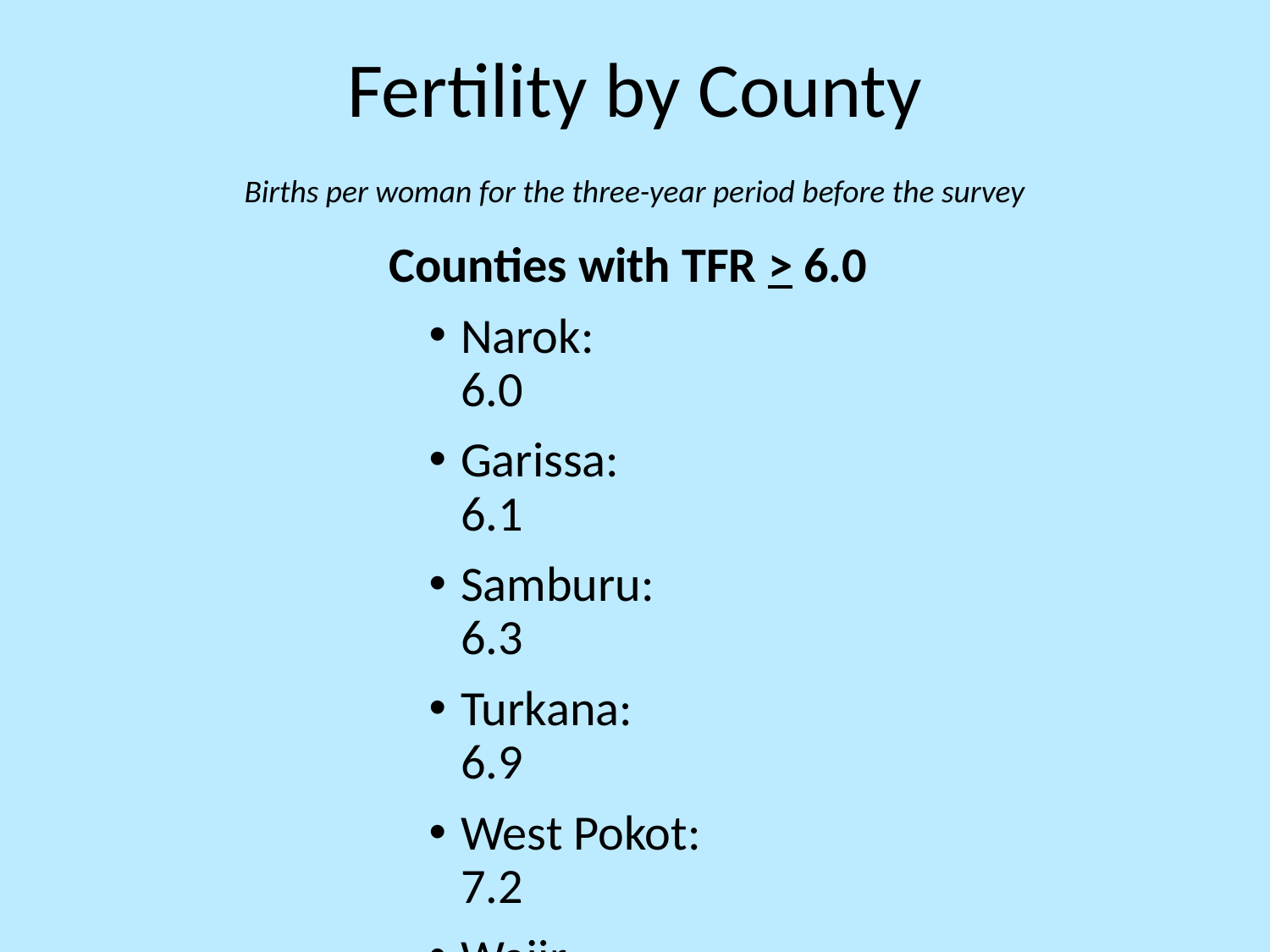

# Fertility by County
Births per woman for the three-year period before the survey

Counties with TFR > 6.0
Narok: 	6.0
Garissa: 	6.1
Samburu: 	6.3
Turkana: 	6.9
West Pokot: 	7.2
Wajir: 	7.8